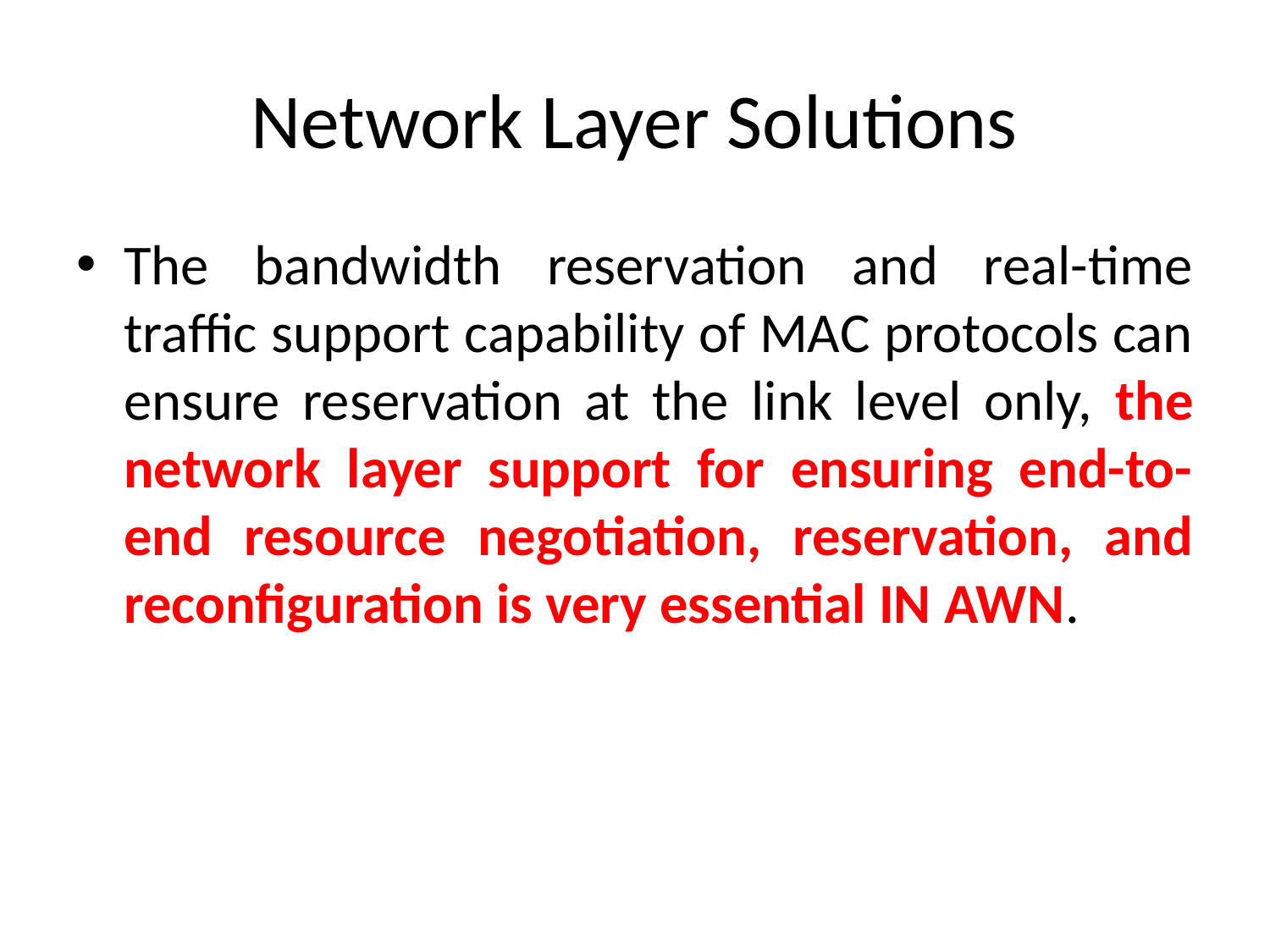

# Network Layer Solutions
The bandwidth reservation and real-time traffic support capability of MAC protocols can ensure reservation at the link level only, the network layer support for ensuring end-to-end resource negotiation, reservation, and reconfiguration is very essential IN AWN.